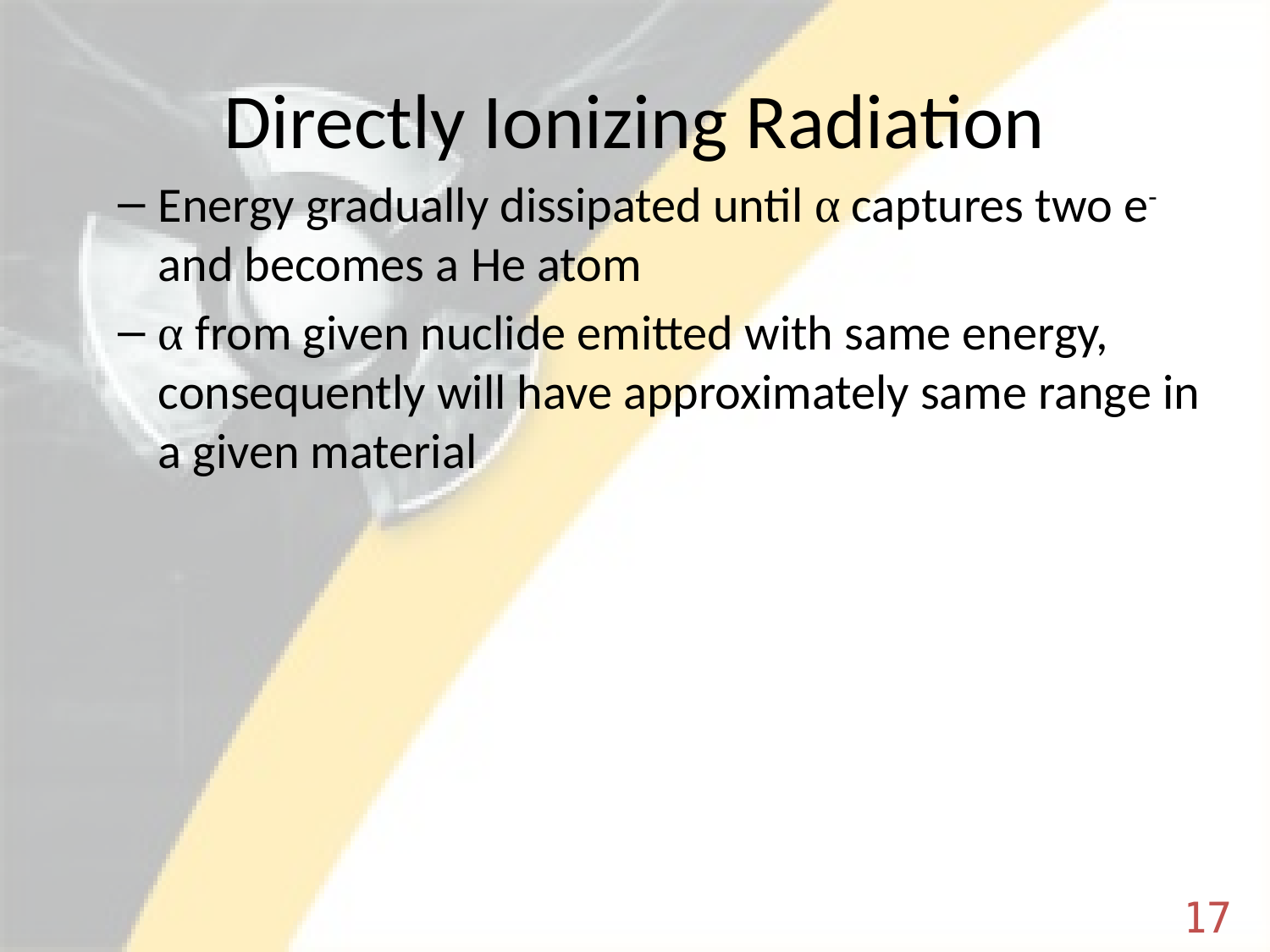

# Directly Ionizing Radiation
Energy gradually dissipated until α captures two e- and becomes a He atom
α from given nuclide emitted with same energy, consequently will have approximately same range in a given material